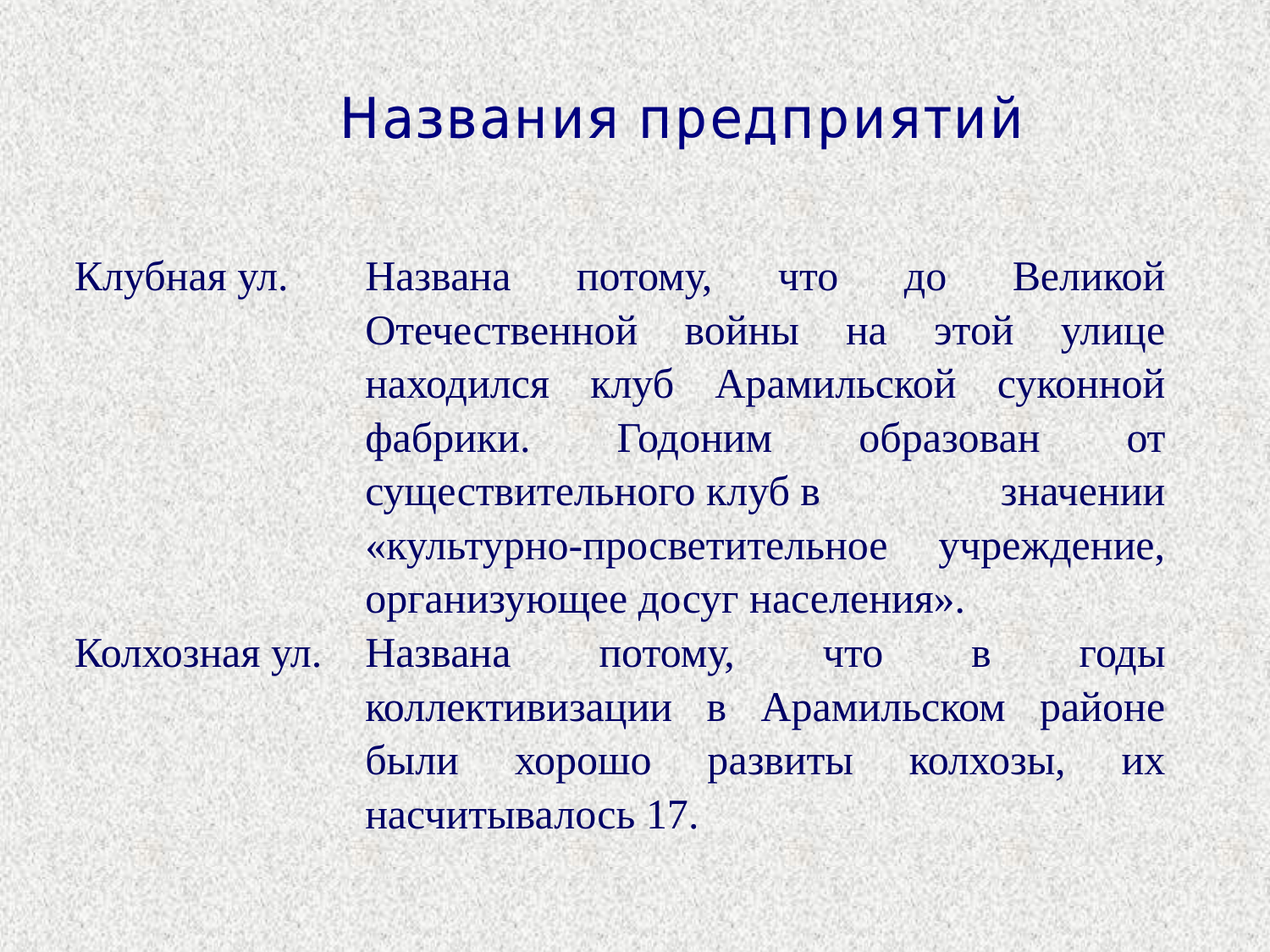

# Названия предприятий
| Клубная ул. | Названа потому, что до Великой Отечественной войны на этой улице находился клуб Арамильской суконной фабрики. Годоним образован от существительного клуб в значении «культурно-просветительное учреждение, организующее досуг населения». |
| --- | --- |
| Колхозная ул. | Названа потому, что в годы коллективизации в Арамильском районе были хорошо развиты колхозы, их насчитывалось 17. |